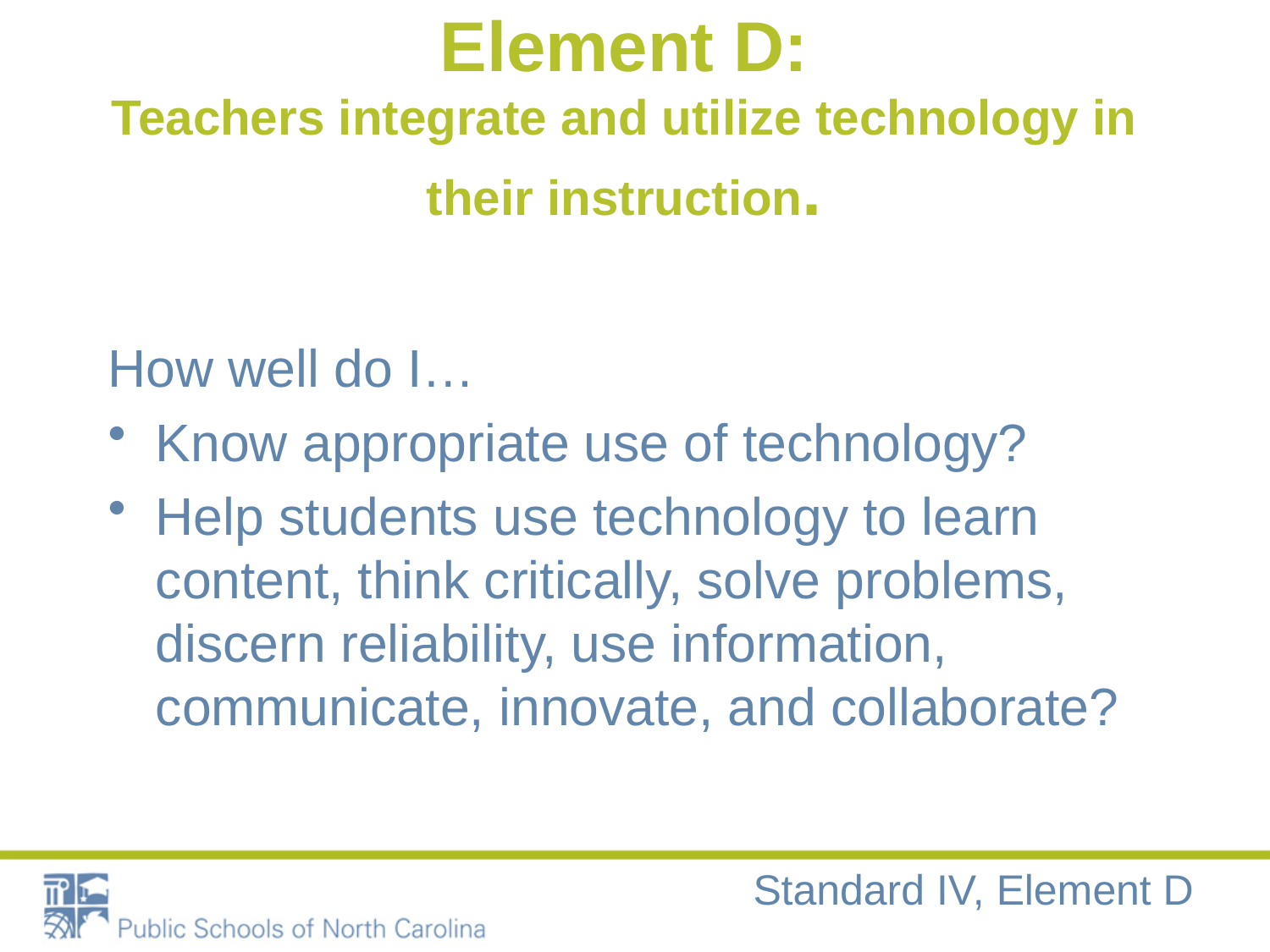

# Element D: Teachers integrate and utilize technology in their instruction.
How well do I…
Know appropriate use of technology?
Help students use technology to learn content, think critically, solve problems, discern reliability, use information, communicate, innovate, and collaborate?

Standard IV, Element D